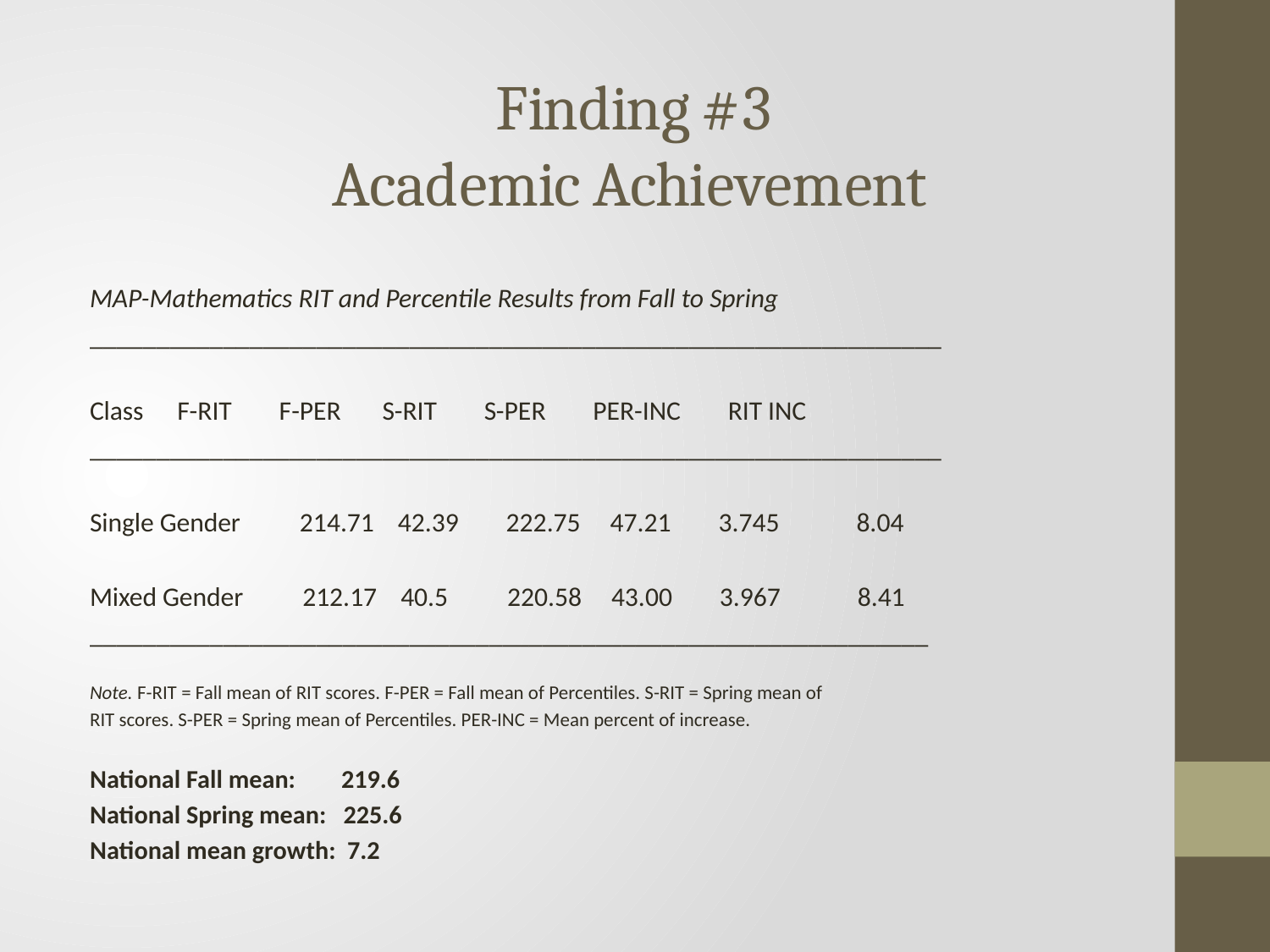

# Finding #3 Academic Achievement
MAP-Mathematics RIT and Percentile Results from Fall to Spring
________________________________________________________________

Class		F-RIT        F-PER       S-RIT        S-PER        PER-INC        RIT INC
________________________________________________________________

Single Gender          214.71    42.39        222.75     47.21        3.745             8.04

Mixed Gender          212.17    40.5          220.58     43.00        3.967             8.41
_______________________________________________________________

Note. F-RIT = Fall mean of RIT scores. F-PER = Fall mean of Percentiles. S-RIT = Spring mean of
RIT scores. S-PER = Spring mean of Percentiles. PER-INC = Mean percent of increase.

National Fall mean:        219.6
National Spring mean:   225.6
National mean growth:  7.2